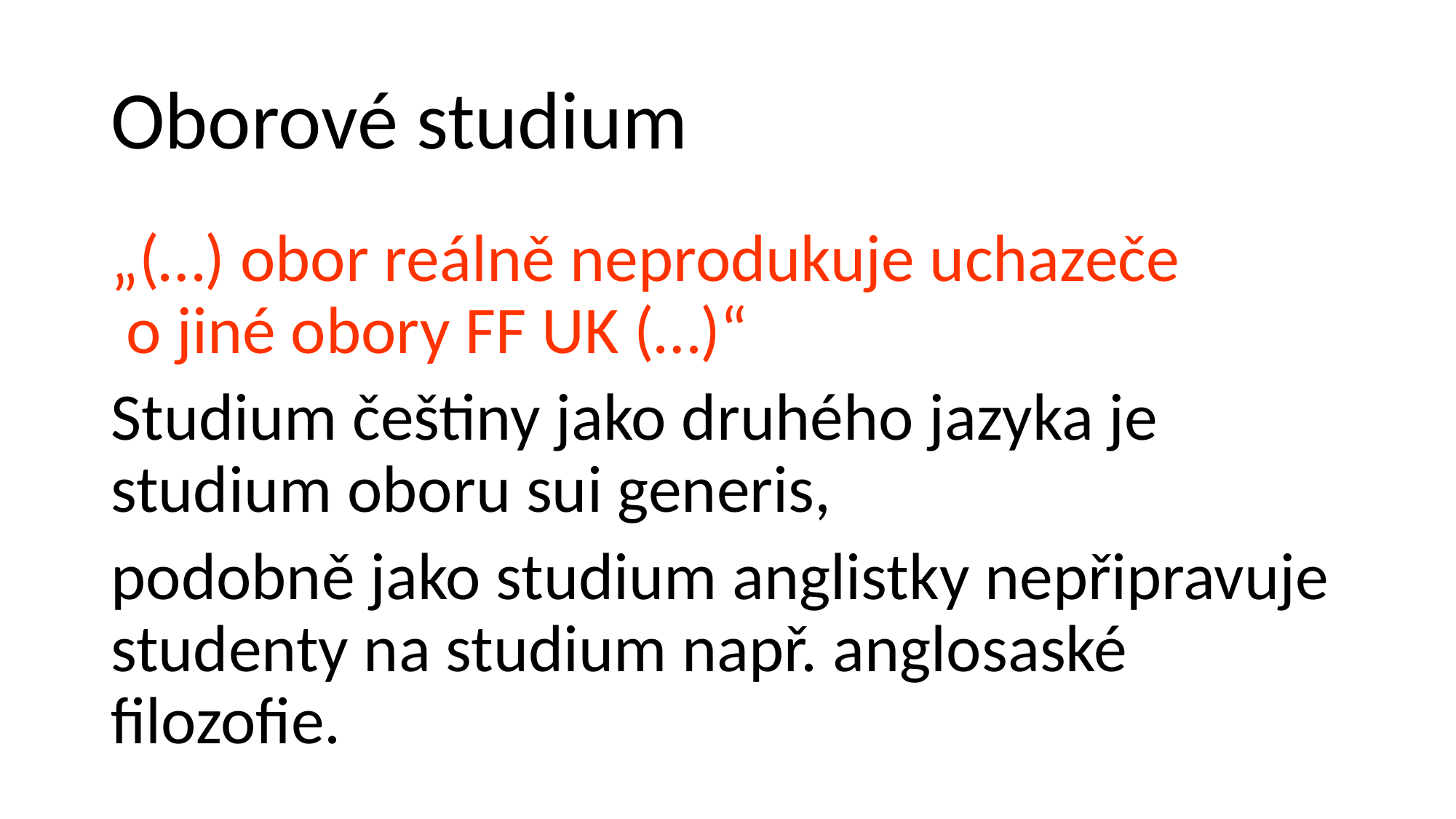

# Oborové studium
„(…) obor reálně neprodukuje uchazeče            o jiné obory FF UK (…)“
Studium češtiny jako druhého jazyka je studium oboru sui generis,
podobně jako studium anglistky nepřipravuje studenty na studium např. anglosaské filozofie.